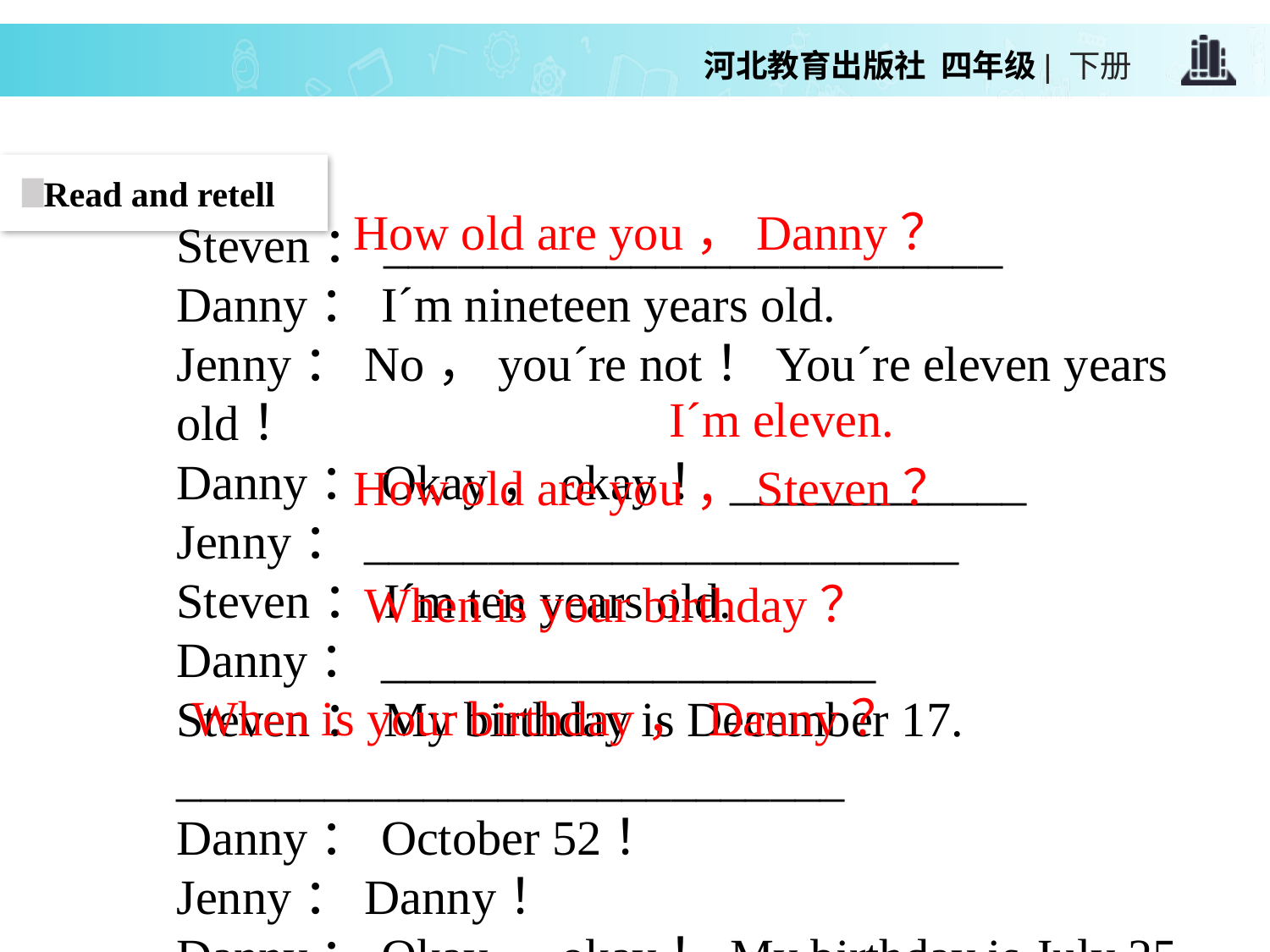

Read and retell

How old are you，Danny？
Steven：_________________________
Danny：I´m nineteen years old.
Jenny：No，you´re not！You´re eleven years old！
Danny：Okay，okay！____________
Jenny：________________________
Steven：I´m ten years old.
Danny：____________________
Steven：My birthday is December 17.
___________________________
Danny：October 52！
Jenny：Danny！
Danny：Okay，okay！My birthday is July 25.
I´m eleven.
How old are you，Steven？
When is your birthday？
When is your birthday，Danny？